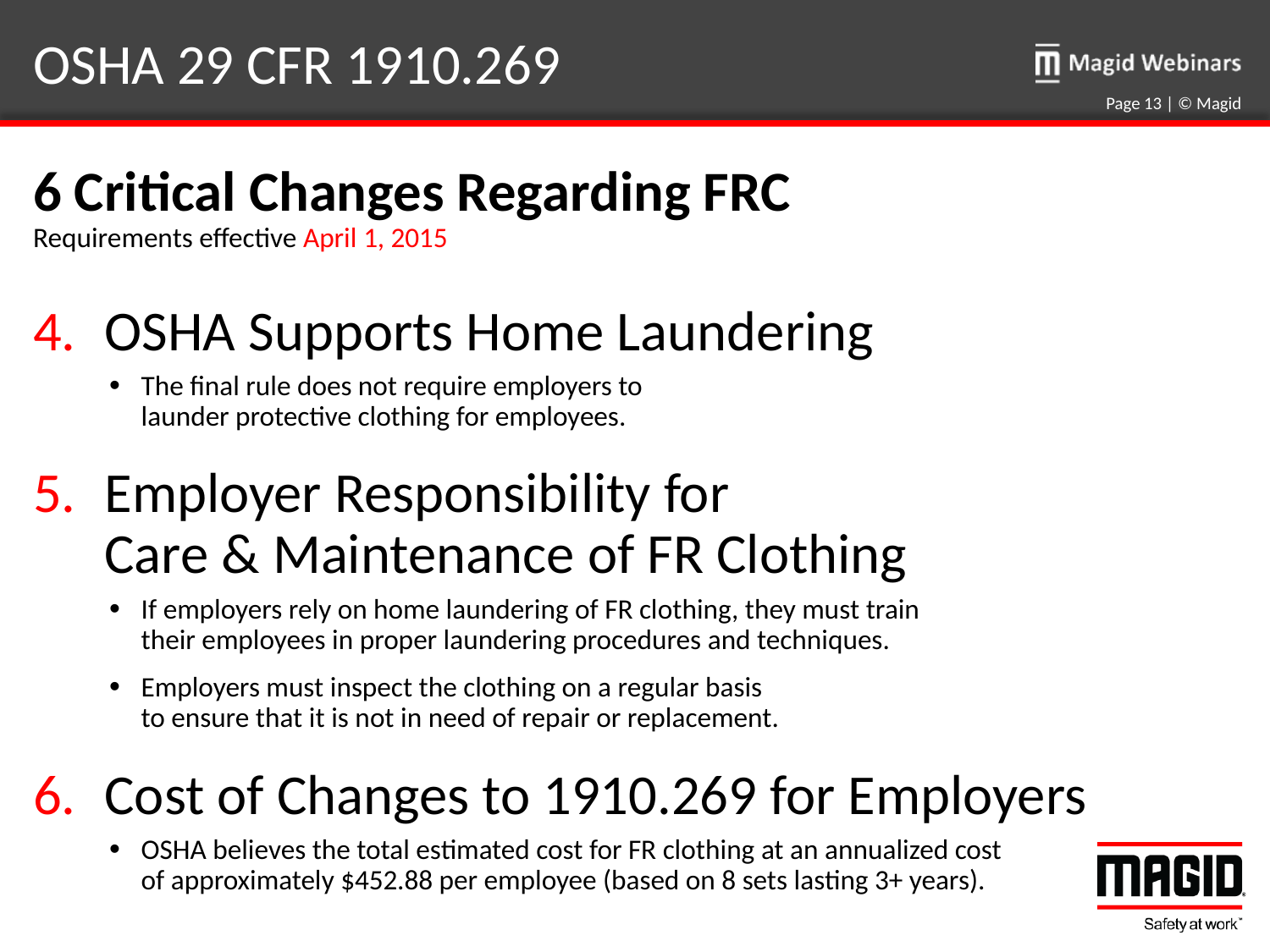

# OSHA 29 CFR 1910.269
Page 13 | © Magid
6 Critical Changes Regarding FRC
Requirements effective April 1, 2015

OSHA Supports Home Laundering
The final rule does not require employers to
launder protective clothing for employees.
Employer Responsibility for
Care & Maintenance of FR Clothing
If employers rely on home laundering of FR clothing, they must train
their employees in proper laundering procedures and techniques.
Employers must inspect the clothing on a regular basis
to ensure that it is not in need of repair or replacement.
Cost of Changes to 1910.269 for Employers
OSHA believes the total estimated cost for FR clothing at an annualized cost
of approximately $452.88 per employee (based on 8 sets lasting 3+ years).